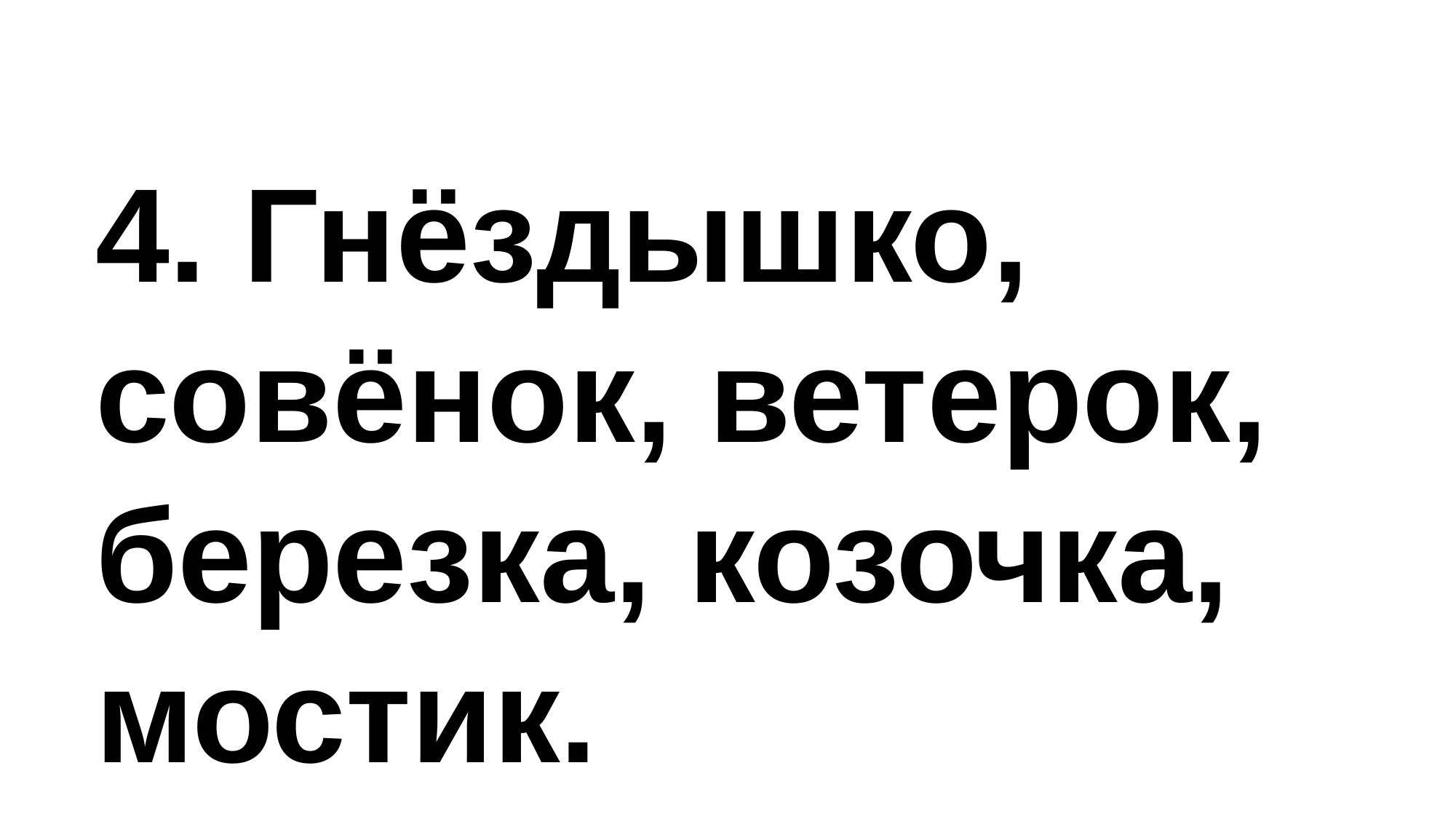

4. Гнёздышко, совёнок, ветерок, березка, козочка, мостик.